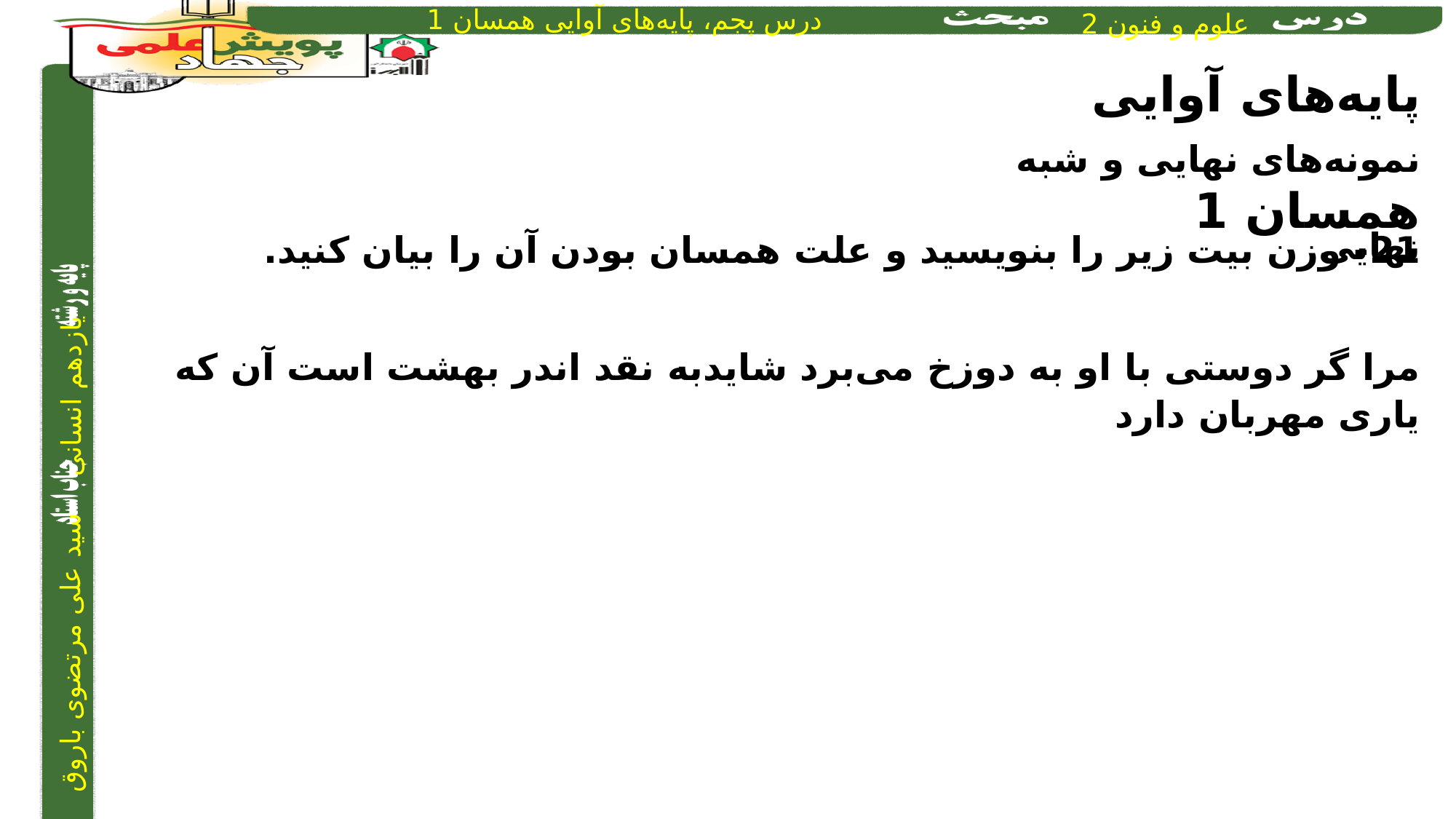

پایه‌های آوایی همسان 1
نمونه‌های نهایی و شبه نهایی
21- وزن بیت زیر را بنویسید و علت همسان بودن آن را بیان کنید.

مرا گر دوستی با او به دوزخ می‌برد شاید	به نقد اندر بهشت است آن که یاری مهربان دارد